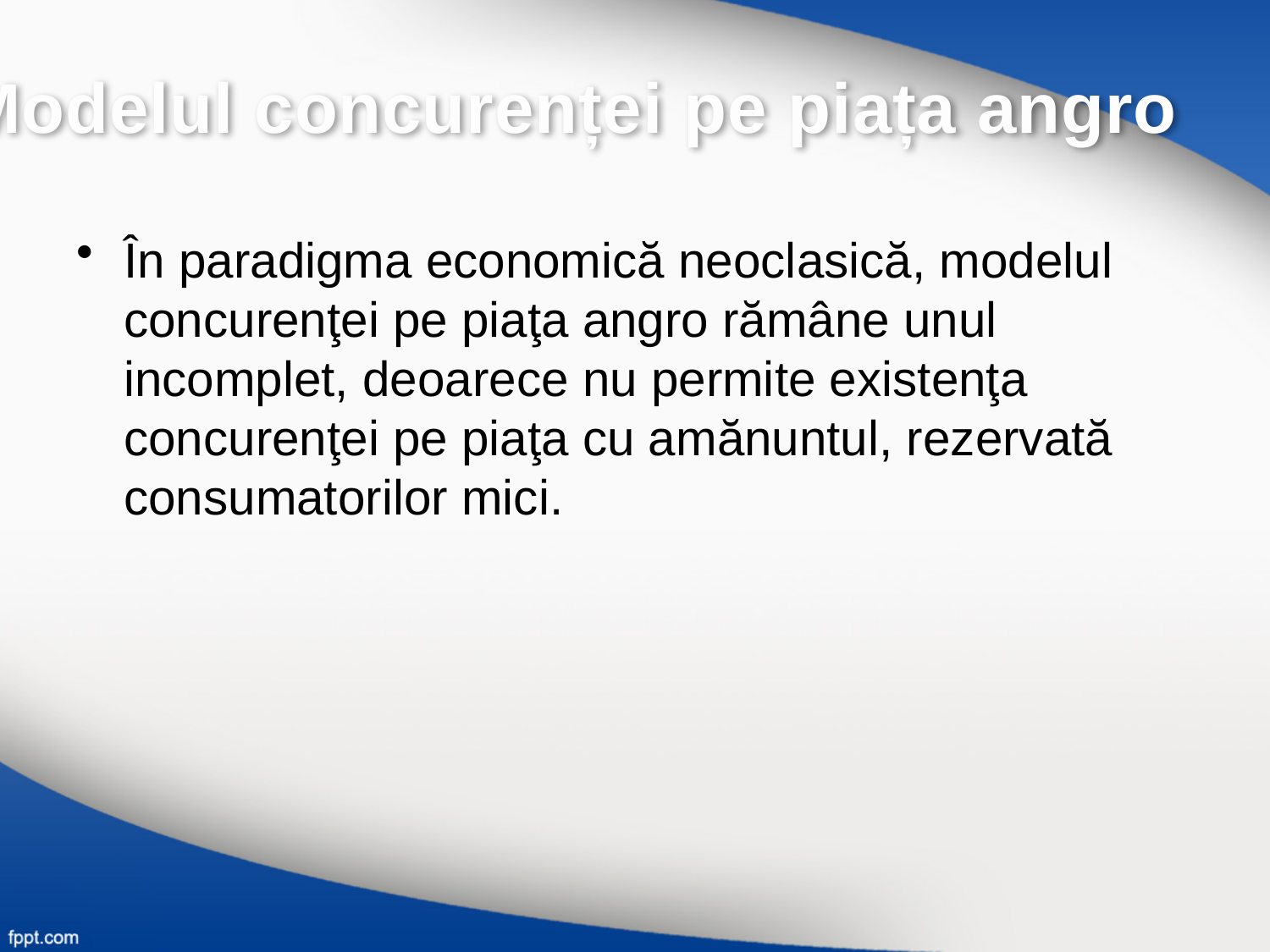

Modelul concurenței pe piața angro
În paradigma economică neoclasică, modelul concurenţei pe piaţa angro rămâne unul incomplet, deoarece nu permite existenţa concurenţei pe piaţa cu amănuntul, rezervată consumatorilor mici.